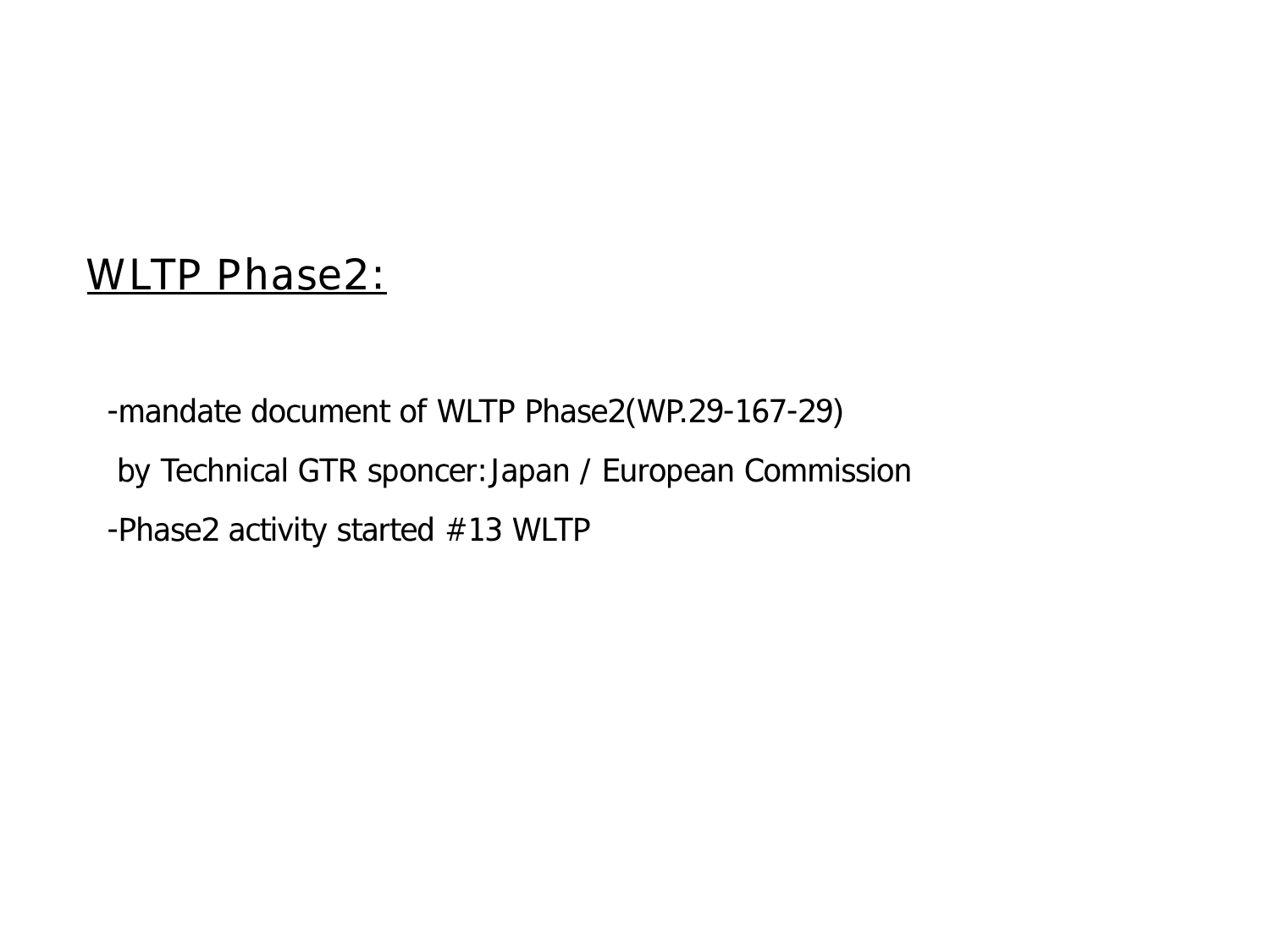

WLTP Phase2:

   -mandate document of WLTP Phase2(WP.29-167-29)
    by Technical GTR sponcer:Japan / European Commission
   -Phase2 activity started #13 WLTP